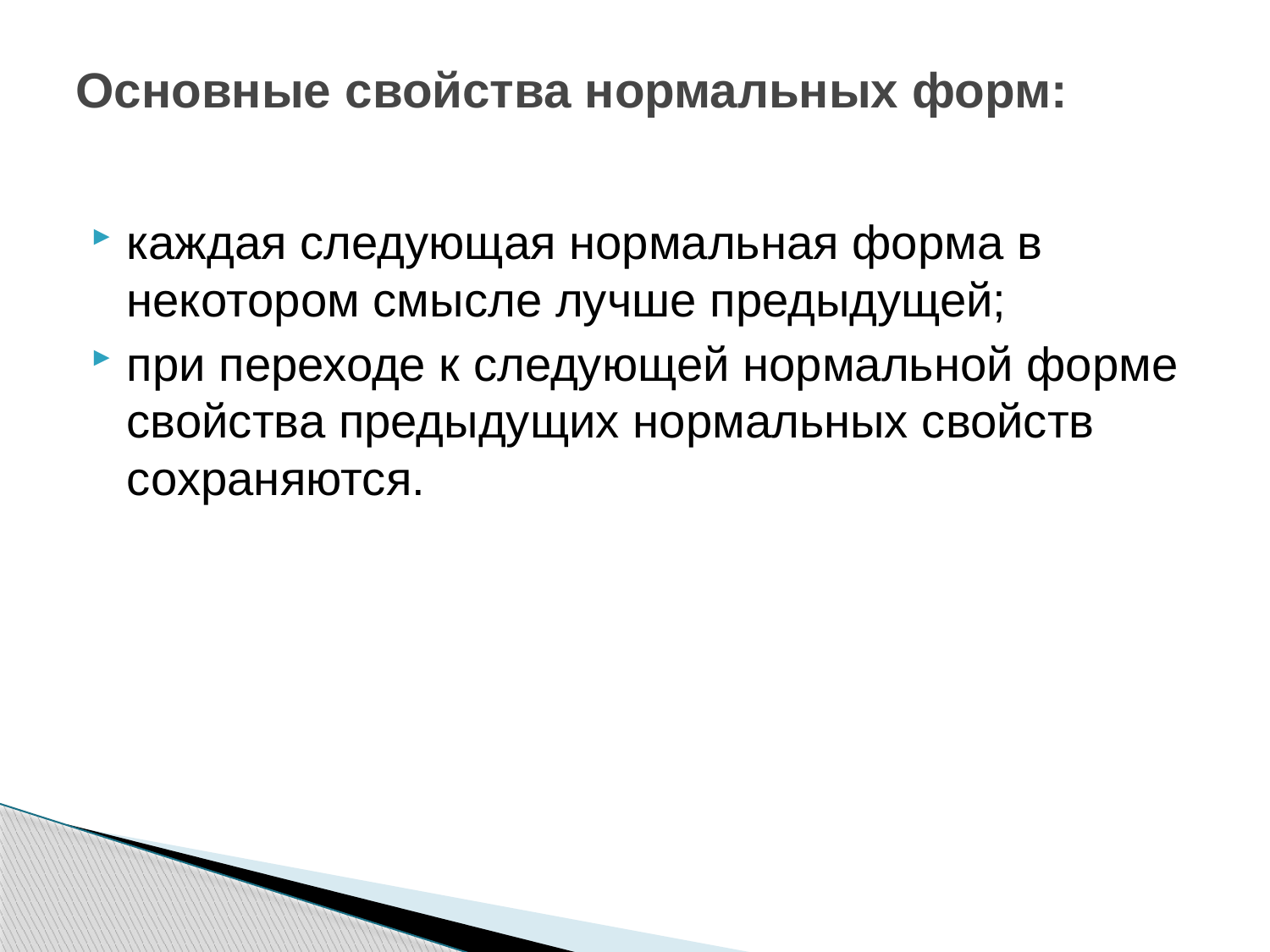

# Основные свойства нормальных форм:
каждая следующая нормальная форма в некотором смысле лучше предыдущей;
при переходе к следующей нормальной форме свойства предыдущих нормальных свойств сохраняются.